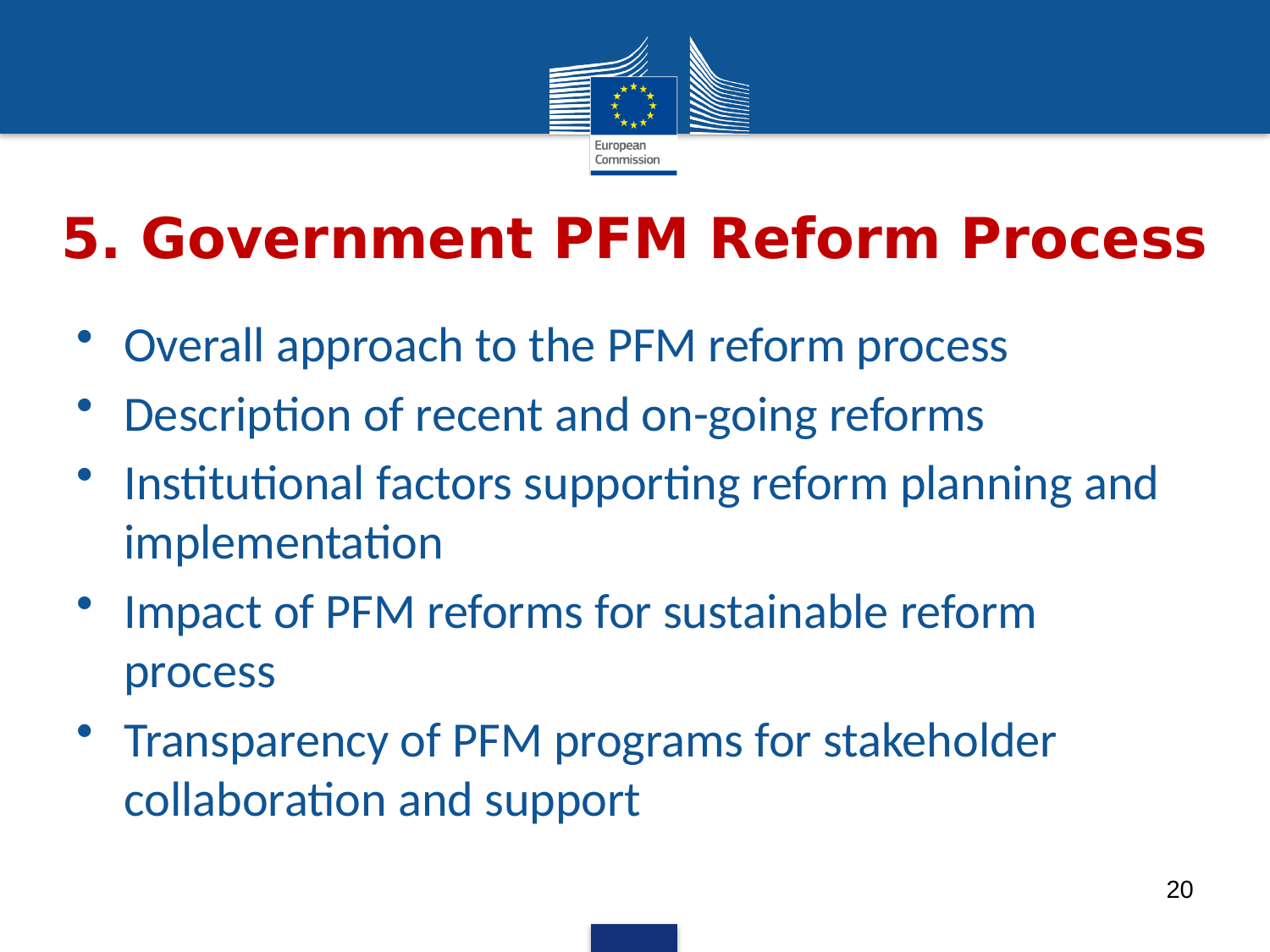

# 5. Government PFM Reform Process
Overall approach to the PFM reform process
Description of recent and on-going reforms
Institutional factors supporting reform planning and implementation
Impact of PFM reforms for sustainable reform process
Transparency of PFM programs for stakeholder collaboration and support

20